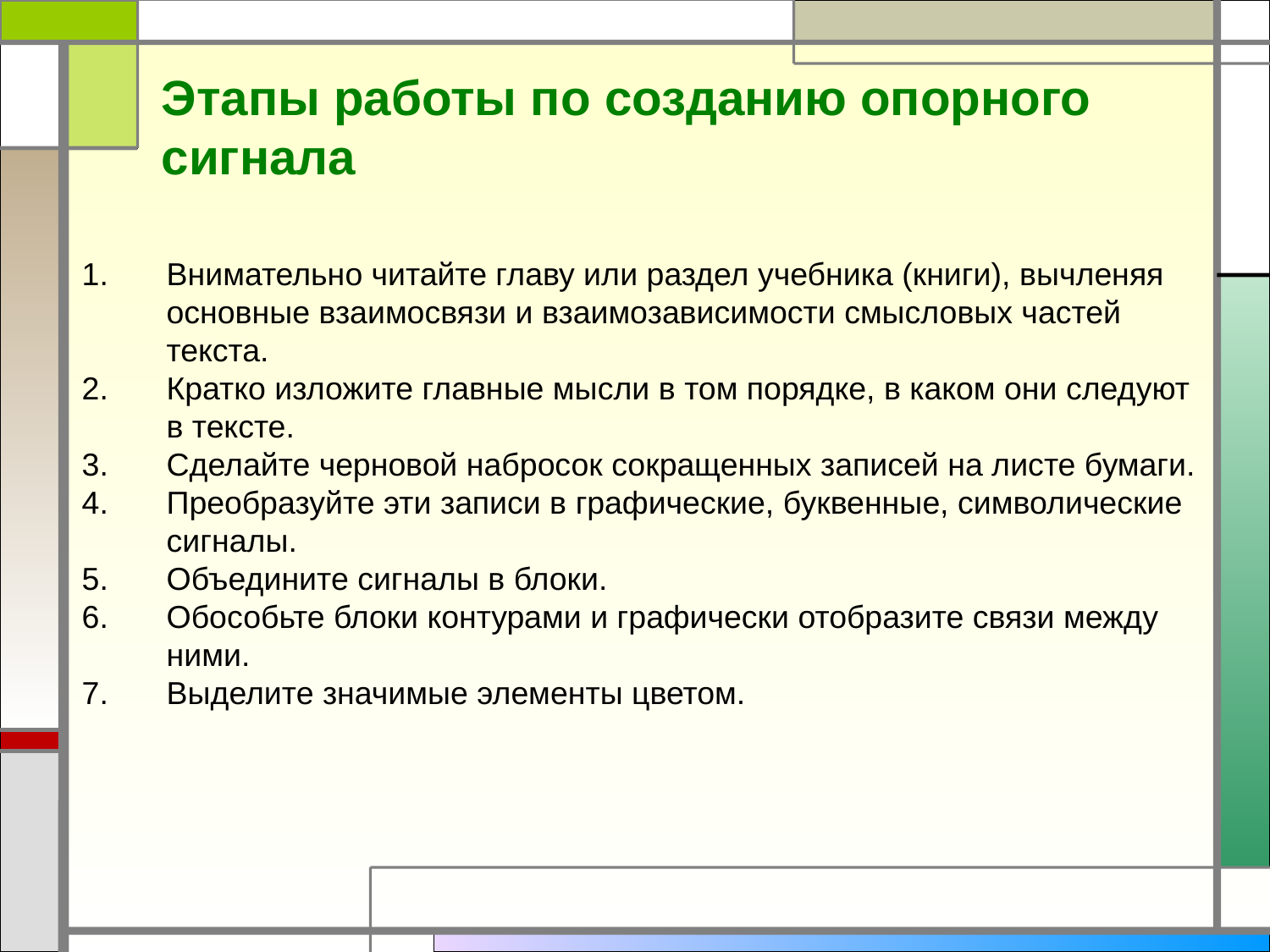

Этапы работы по созданию опорного сигнала
Внимательно читайте главу или раздел учебника (книги), вычленяя основные взаимосвязи и взаимозависимости смысловых частей текста.
Кратко изложите главные мысли в том порядке, в каком они следуют в тексте.
Сделайте черновой набросок сокращенных записей на листе бумаги.
Преобразуйте эти записи в графические, буквенные, символические сигналы.
Объедините сигналы в блоки.
Обособьте блоки контурами и графически отобразите связи между ними.
Выделите значимые элементы цветом.